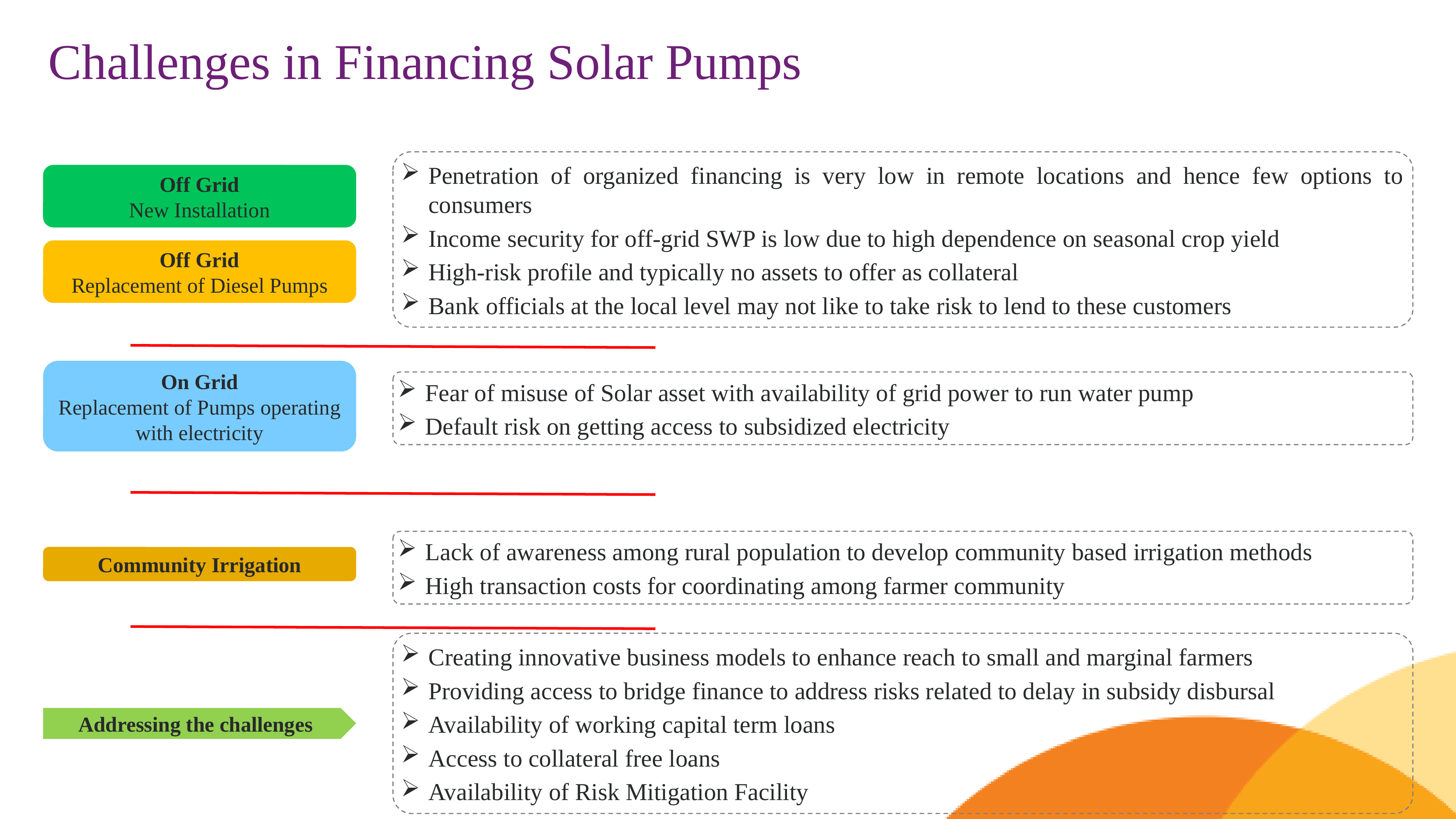

Challenges in Financing Solar Pumps
Penetration of organized financing is very low in remote locations and hence few options to consumers
Income security for off-grid SWP is low due to high dependence on seasonal crop yield
High-risk profile and typically no assets to offer as collateral
Bank officials at the local level may not like to take risk to lend to these customers
Off Grid
New Installation
Off Grid
Replacement of Diesel Pumps
On Grid
Replacement of Pumps operating with electricity
Fear of misuse of Solar asset with availability of grid power to run water pump
Default risk on getting access to subsidized electricity
Lack of awareness among rural population to develop community based irrigation methods
High transaction costs for coordinating among farmer community
Community Irrigation
Creating innovative business models to enhance reach to small and marginal farmers
Providing access to bridge finance to address risks related to delay in subsidy disbursal
Availability of working capital term loans
Access to collateral free loans
Availability of Risk Mitigation Facility
Addressing the challenges